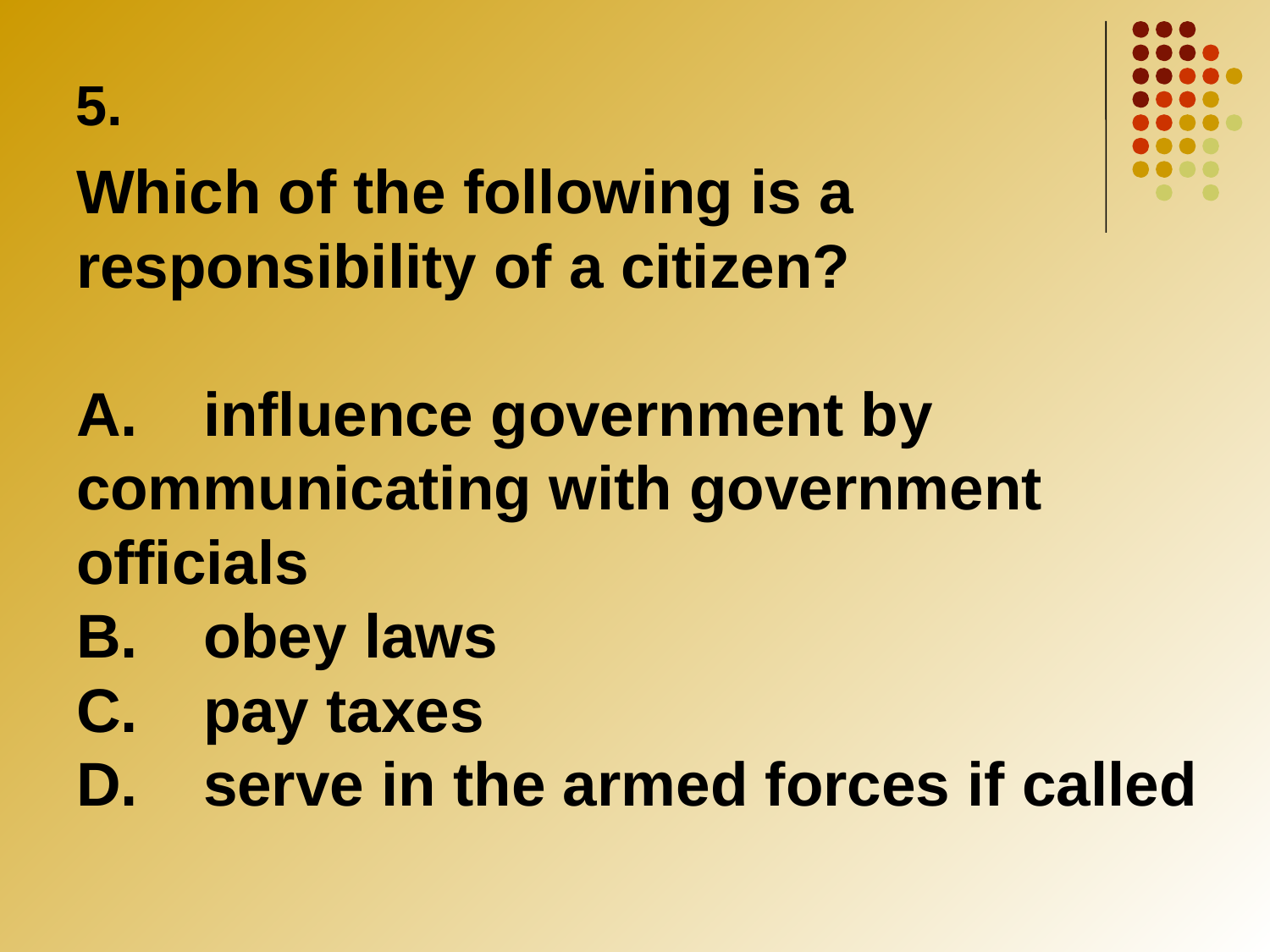

5.
# Which of the following is a responsibility of a citizen? A.	influence government by communicating with government officials B.	obey laws C.	pay taxes D.	serve in the armed forces if called